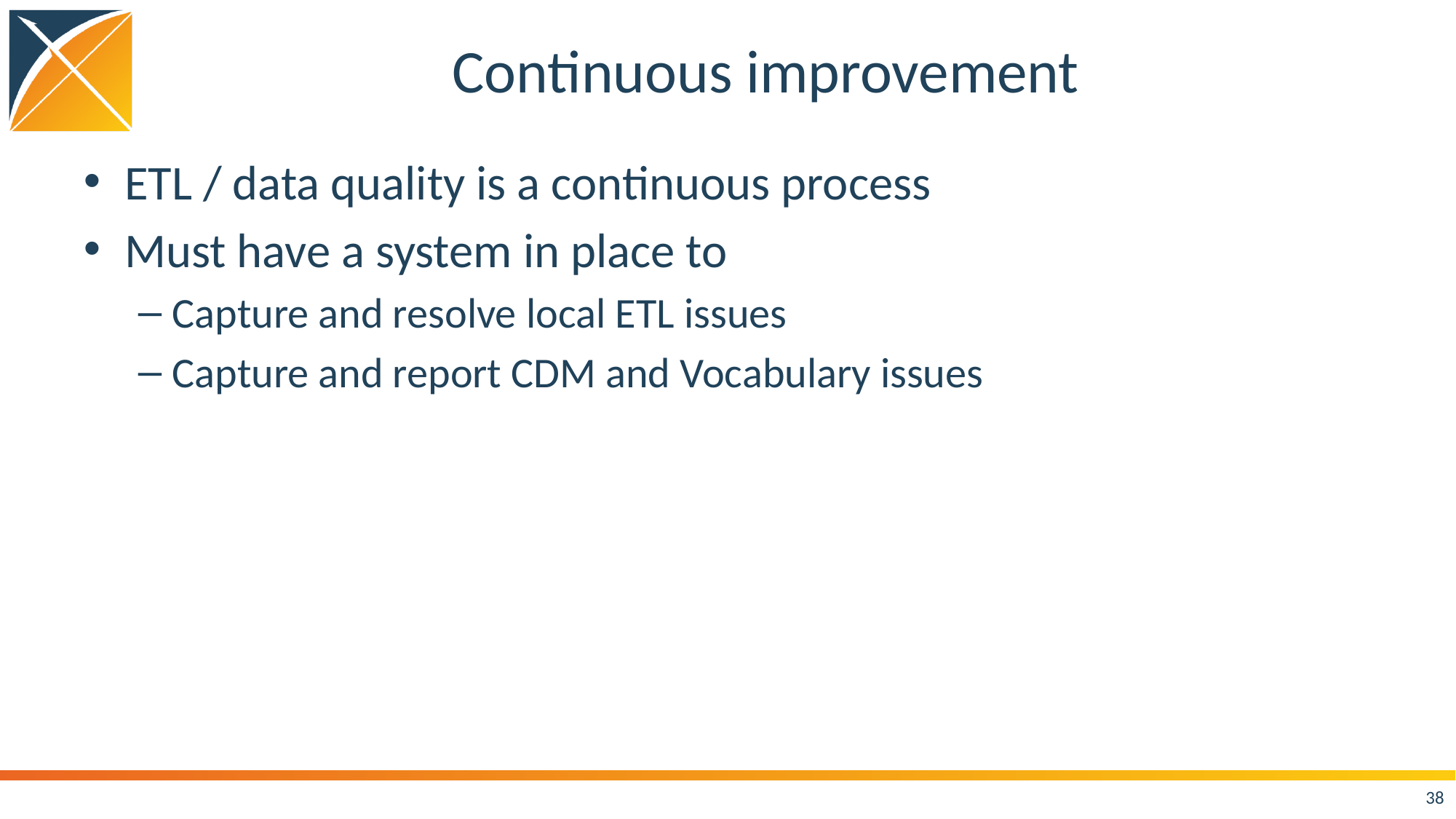

# Continuous improvement
ETL / data quality is a continuous process
Must have a system in place to
Capture and resolve local ETL issues
Capture and report CDM and Vocabulary issues
38